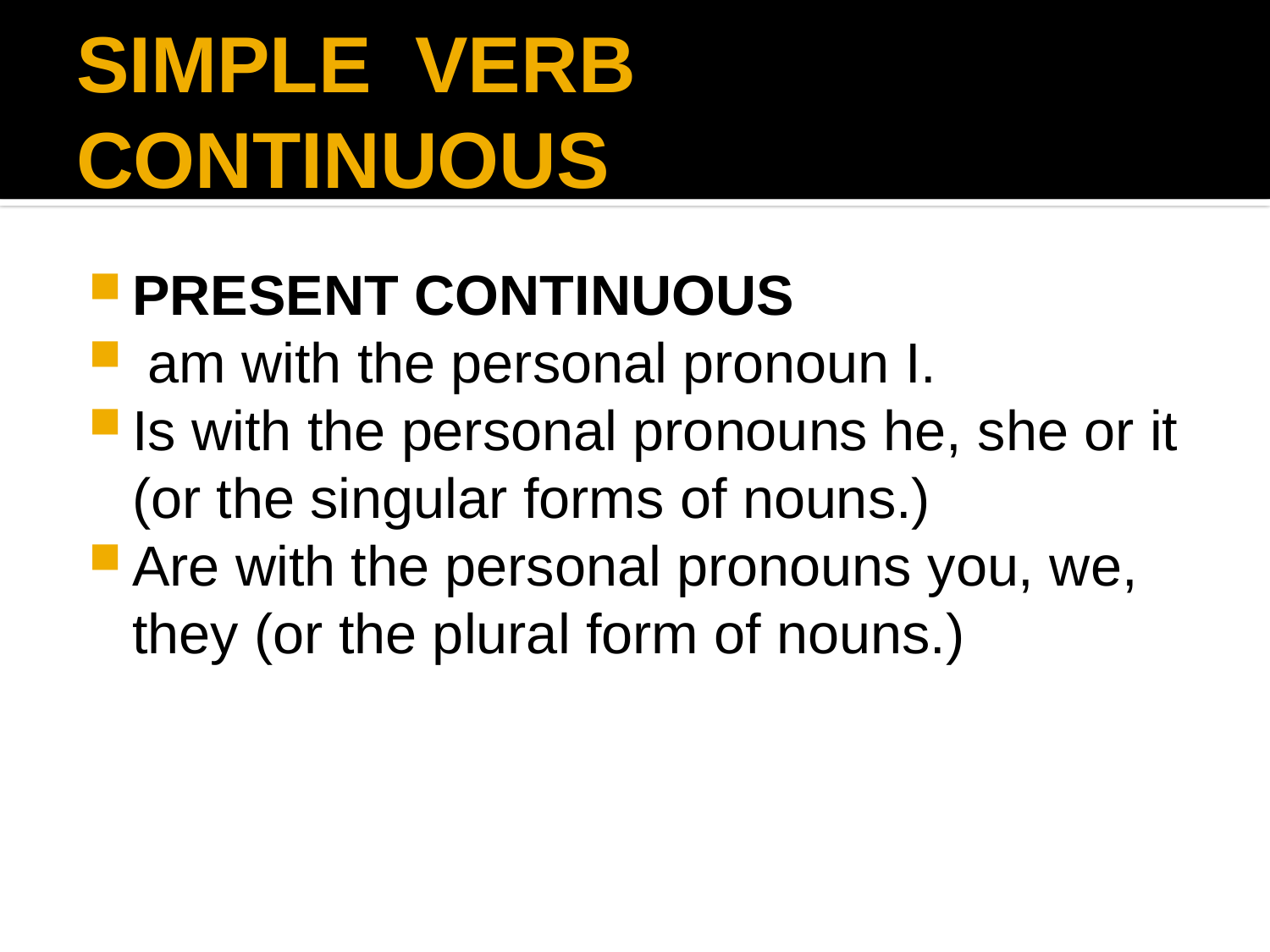

# SIMPLE  VERB  CONTINUOUS
PRESENT CONTINUOUS
 am with the personal pronoun I.
Is with the personal pronouns he, she or it (or the singular forms of nouns.)
Are with the personal pronouns you, we, they (or the plural form of nouns.)